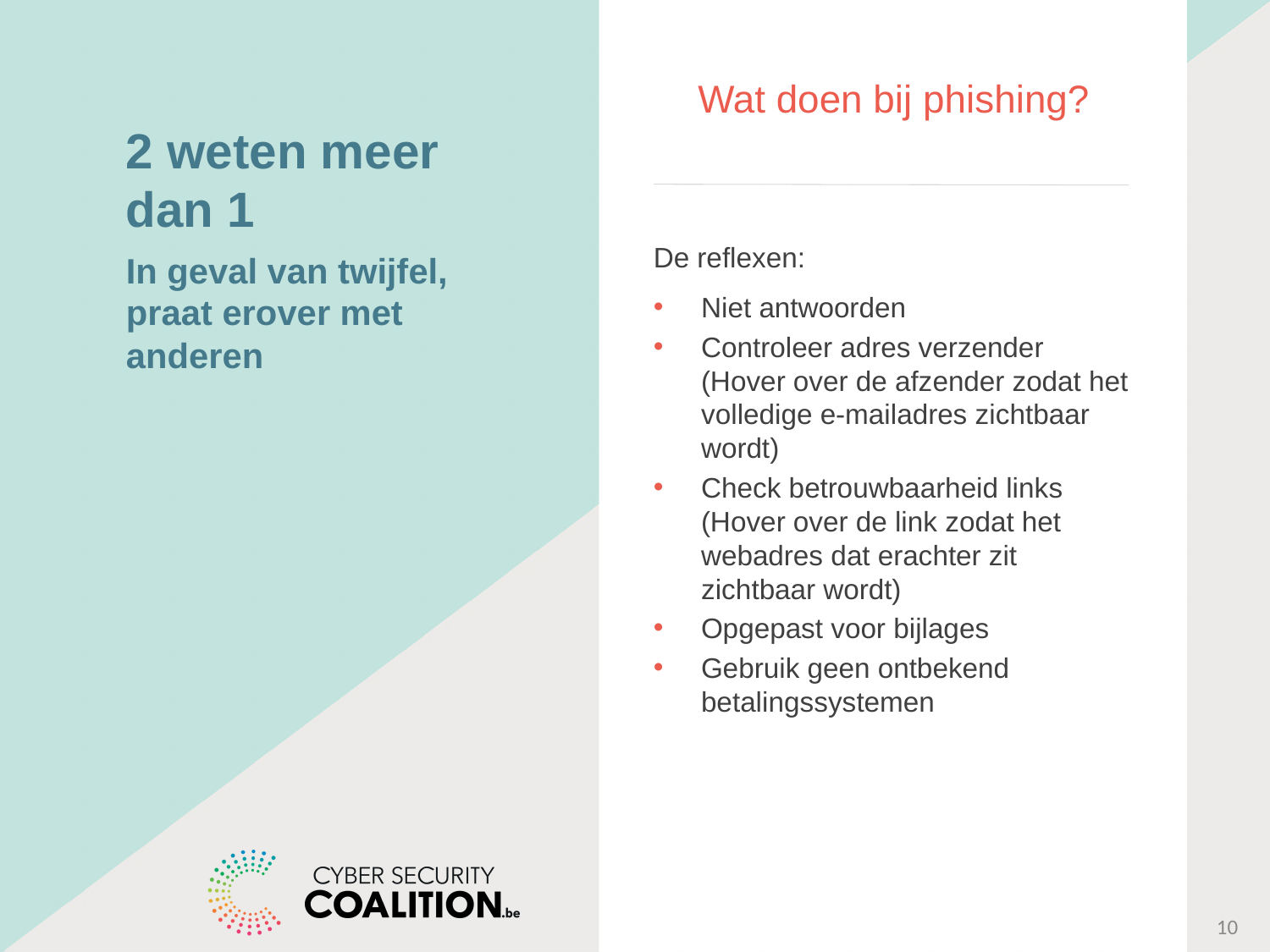

# Wat doen bij phishing?

2 weten meer dan 1
In geval van twijfel, praat erover met anderen
De reflexen:
Niet antwoorden
Controleer adres verzender (Hover over de afzender zodat het volledige e-mailadres zichtbaar wordt)
Check betrouwbaarheid links  (Hover over de link zodat het webadres dat erachter zit zichtbaar wordt)
Opgepast voor bijlages
Gebruik geen ontbekend betalingssystemen

10